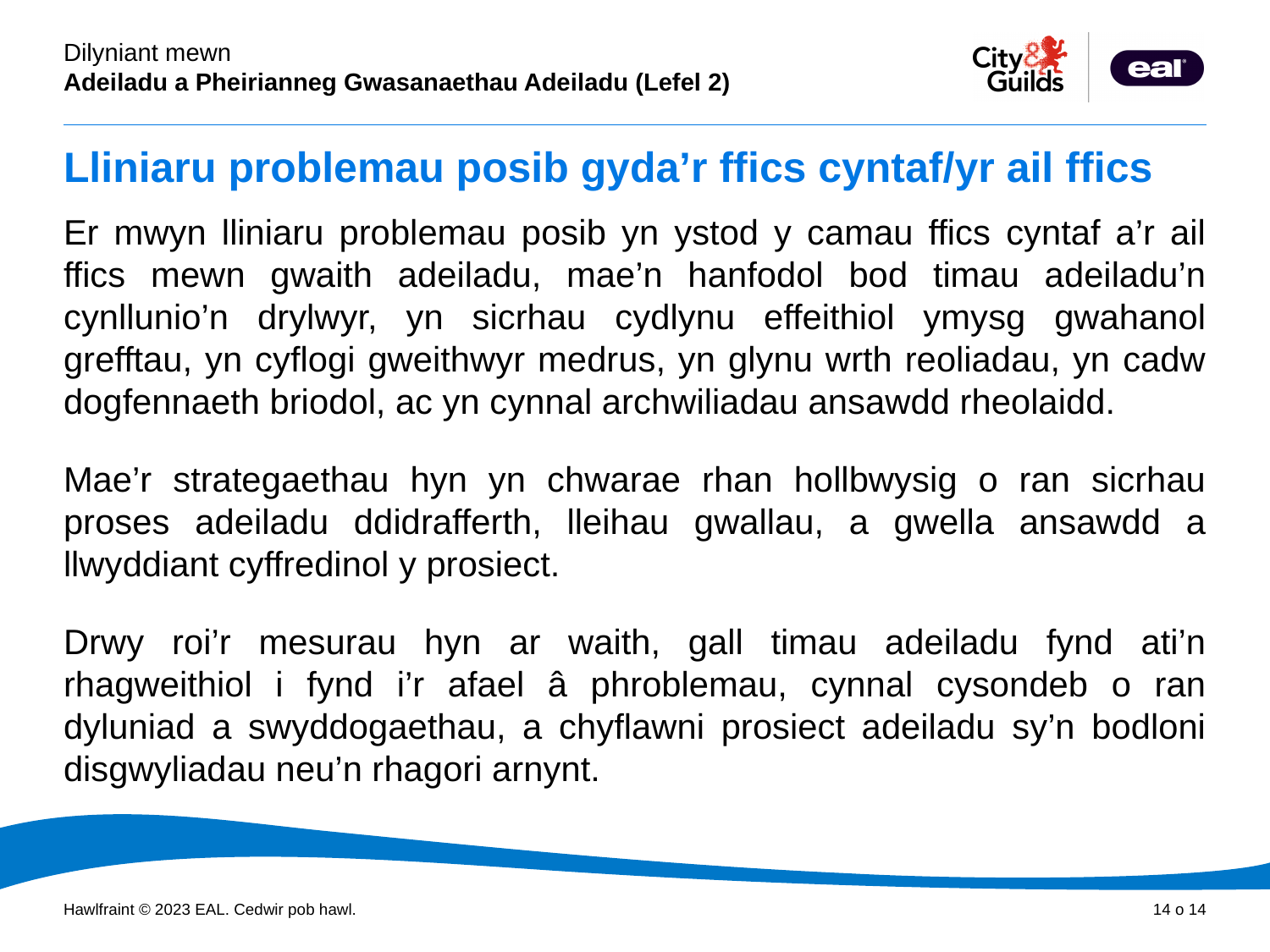

# Lliniaru problemau posib gyda’r ffics cyntaf/yr ail ffics
Er mwyn lliniaru problemau posib yn ystod y camau ffics cyntaf a’r ail ffics mewn gwaith adeiladu, mae’n hanfodol bod timau adeiladu’n cynllunio’n drylwyr, yn sicrhau cydlynu effeithiol ymysg gwahanol grefftau, yn cyflogi gweithwyr medrus, yn glynu wrth reoliadau, yn cadw dogfennaeth briodol, ac yn cynnal archwiliadau ansawdd rheolaidd.
Mae’r strategaethau hyn yn chwarae rhan hollbwysig o ran sicrhau proses adeiladu ddidrafferth, lleihau gwallau, a gwella ansawdd a llwyddiant cyffredinol y prosiect.
Drwy roi’r mesurau hyn ar waith, gall timau adeiladu fynd ati’n rhagweithiol i fynd i’r afael â phroblemau, cynnal cysondeb o ran dyluniad a swyddogaethau, a chyflawni prosiect adeiladu sy’n bodloni disgwyliadau neu’n rhagori arnynt.